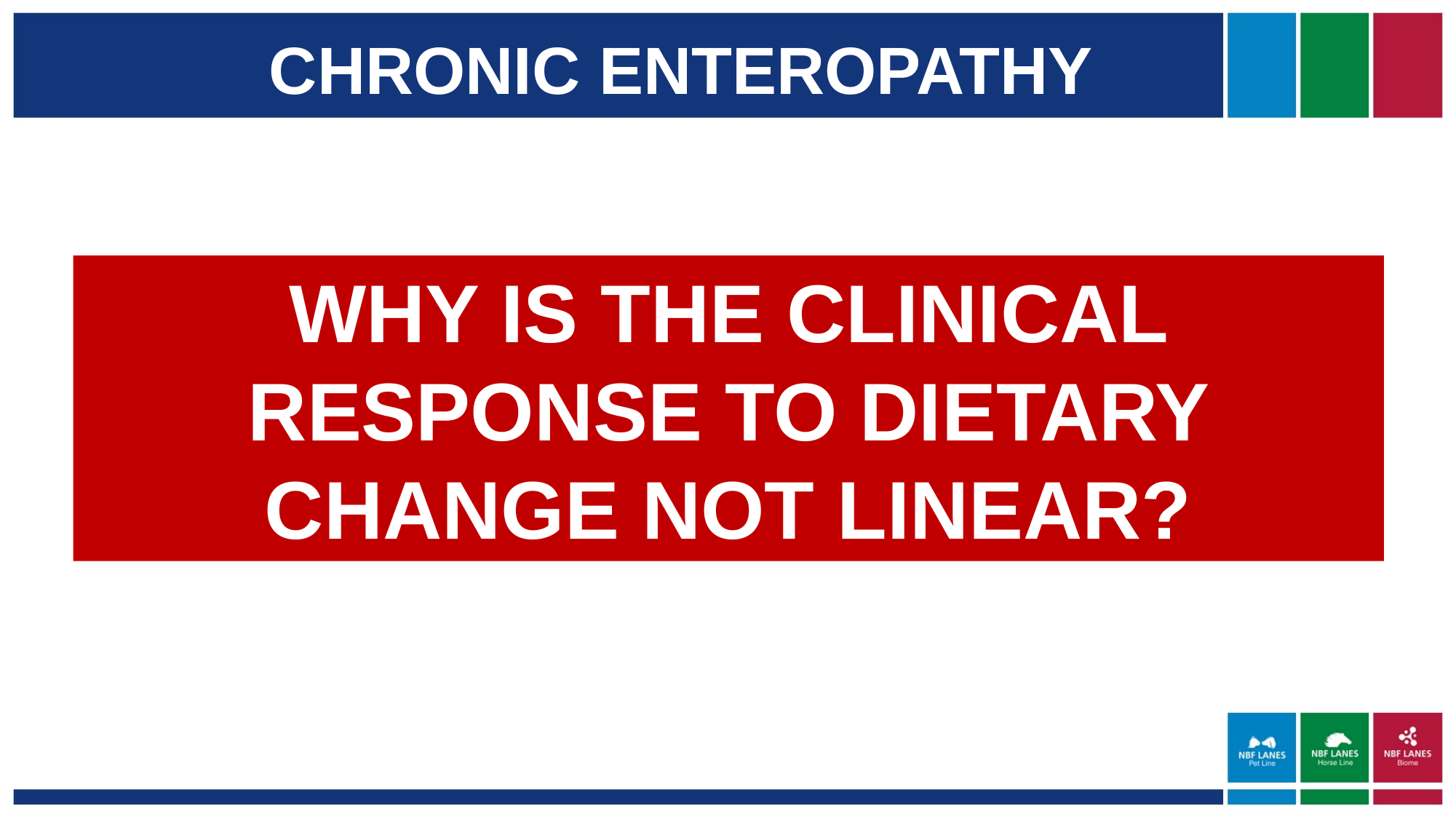

CHRONIC ENTEROPATHY
WHY IS THE CLINICAL RESPONSE TO DIETARY CHANGE NOT LINEAR?